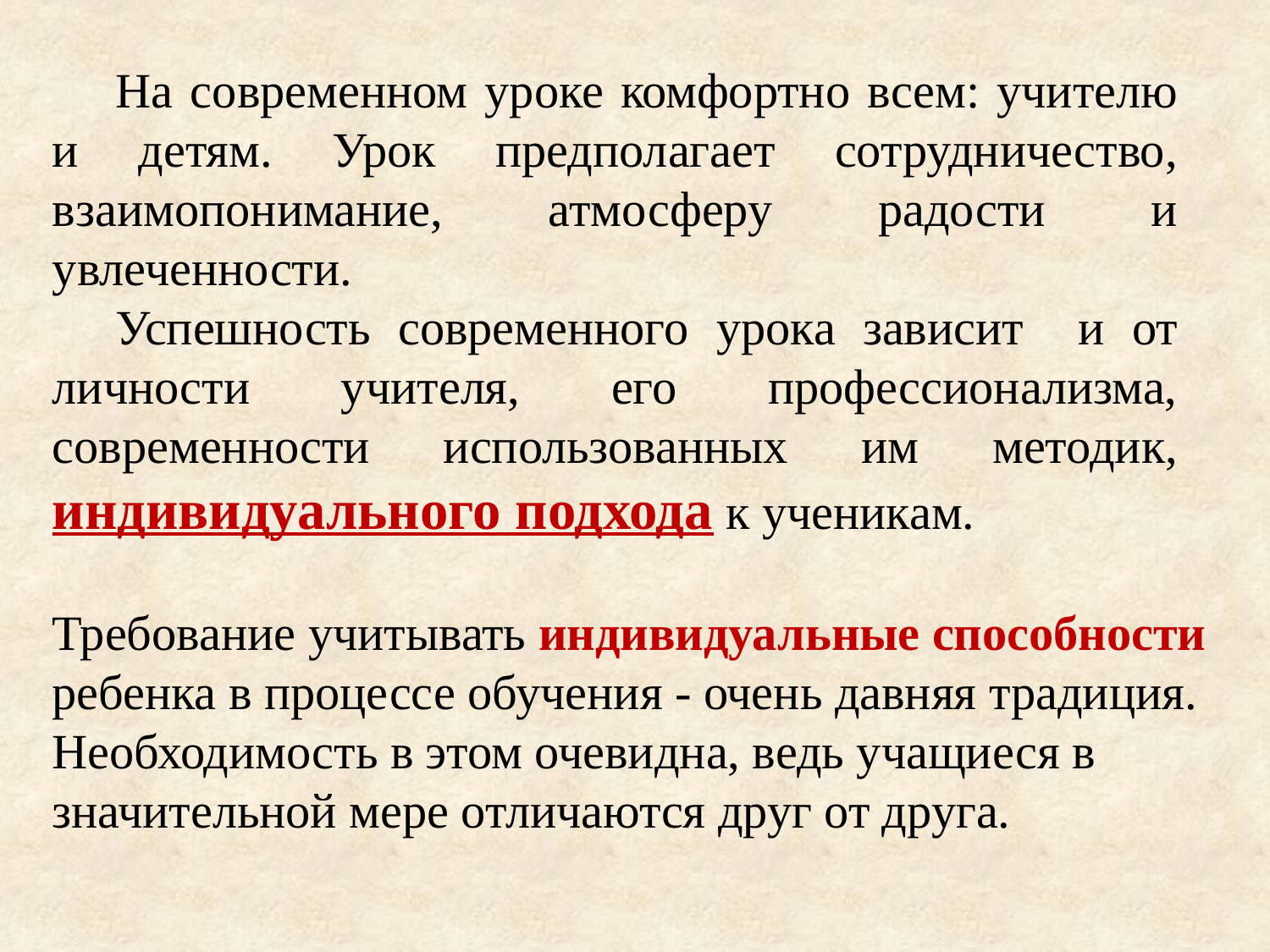

На современном уроке комфортно всем: учителю и детям. Урок предполагает сотрудничество, взаимопонимание, атмосферу радости и увлеченности.
Успешность современного урока зависит  и от личности учителя, его профессионализма, современности использованных им методик, индивидуального подхода к ученикам.
Требование учитывать индивидуальные способности ребенка в процессе обучения - очень давняя традиция. Необходимость в этом очевидна, ведь учащиеся в значительной мере отличаются друг от друга.